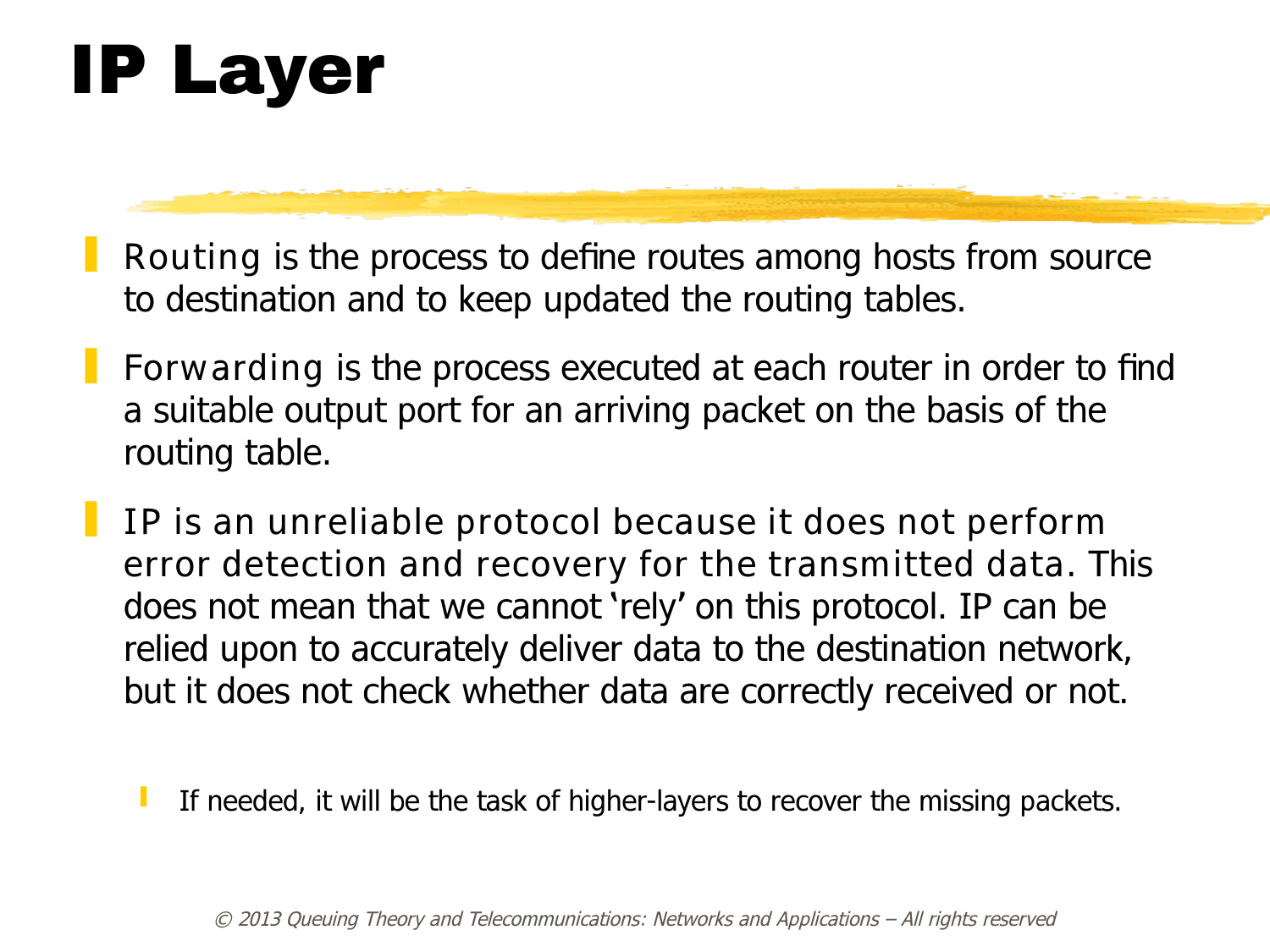

# IP Layer
Routing is the process to define routes among hosts from source to destination and to keep updated the routing tables.

Forwarding is the process executed at each router in order to find a suitable output port for an arriving packet on the basis of the routing table.

IP is an unreliable protocol because it does not perform error detection and recovery for the transmitted data. This does not mean that we cannot ‘rely’ on this protocol. IP can be relied upon to accurately deliver data to the destination network, but it does not check whether data are correctly received or not.

If needed, it will be the task of higher-layers to recover the missing packets.

© 2013 Queuing Theory and Telecommunications: Networks and Applications – All rights reserved